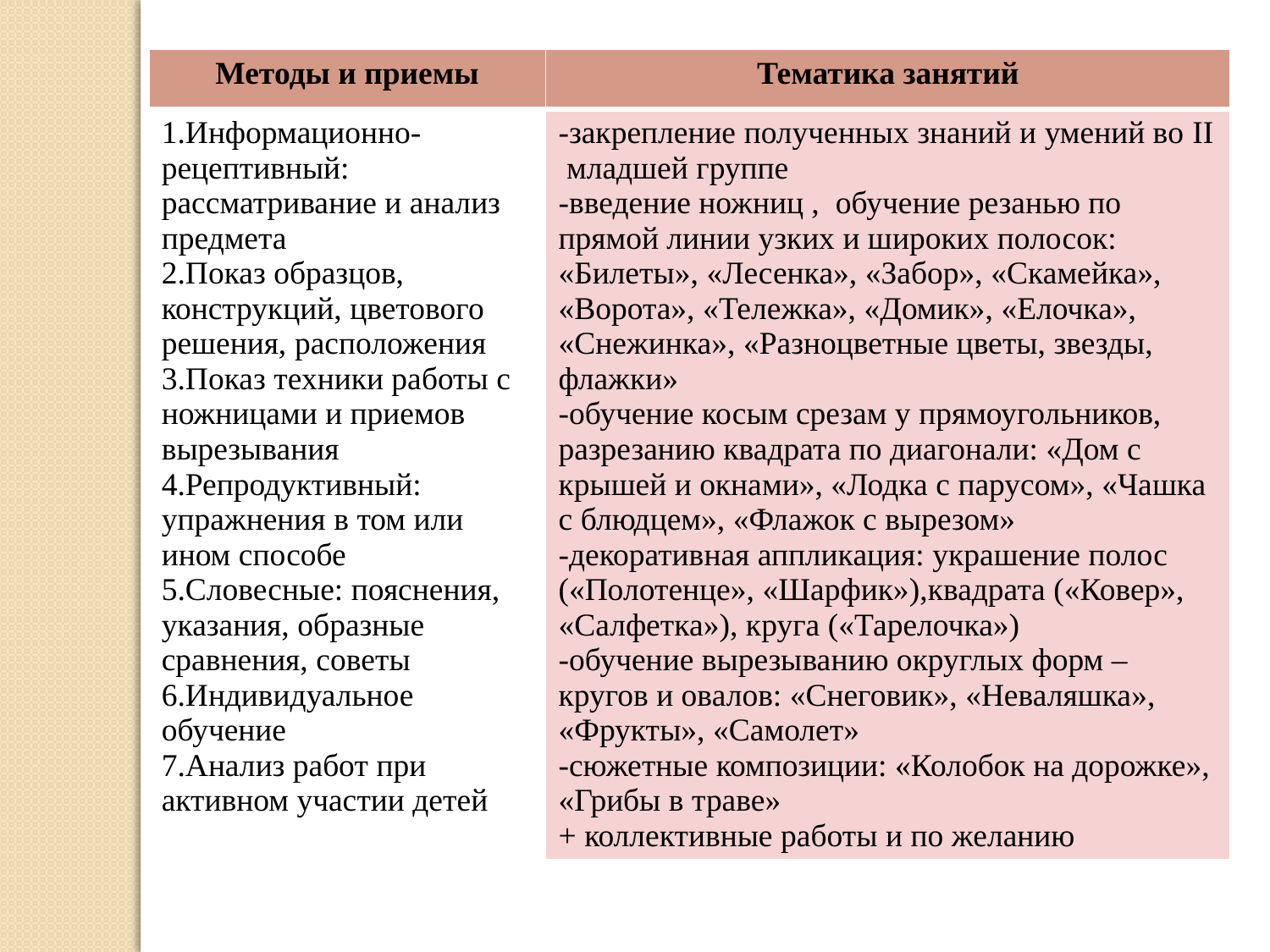

| Методы и приемы | Тематика занятий |
| --- | --- |
| 1.Информационно-рецептивный: рассматривание и анализ предмета 2.Показ образцов, конструкций, цветового решения, расположения 3.Показ техники работы с ножницами и приемов вырезывания 4.Репродуктивный: упражнения в том или ином способе 5.Словесные: пояснения, указания, образные сравнения, советы 6.Индивидуальное обучение 7.Анализ работ при активном участии детей | -закрепление полученных знаний и умений во II младшей группе -введение ножниц , обучение резанью по прямой линии узких и широких полосок: «Билеты», «Лесенка», «Забор», «Скамейка», «Ворота», «Тележка», «Домик», «Елочка», «Снежинка», «Разноцветные цветы, звезды, флажки» -обучение косым срезам у прямоугольников, разрезанию квадрата по диагонали: «Дом с крышей и окнами», «Лодка с парусом», «Чашка с блюдцем», «Флажок с вырезом» -декоративная аппликация: украшение полос («Полотенце», «Шарфик»),квадрата («Ковер», «Салфетка»), круга («Тарелочка») -обучение вырезыванию округлых форм – кругов и овалов: «Снеговик», «Неваляшка», «Фрукты», «Самолет» -сюжетные композиции: «Колобок на дорожке», «Грибы в траве» + коллективные работы и по желанию |